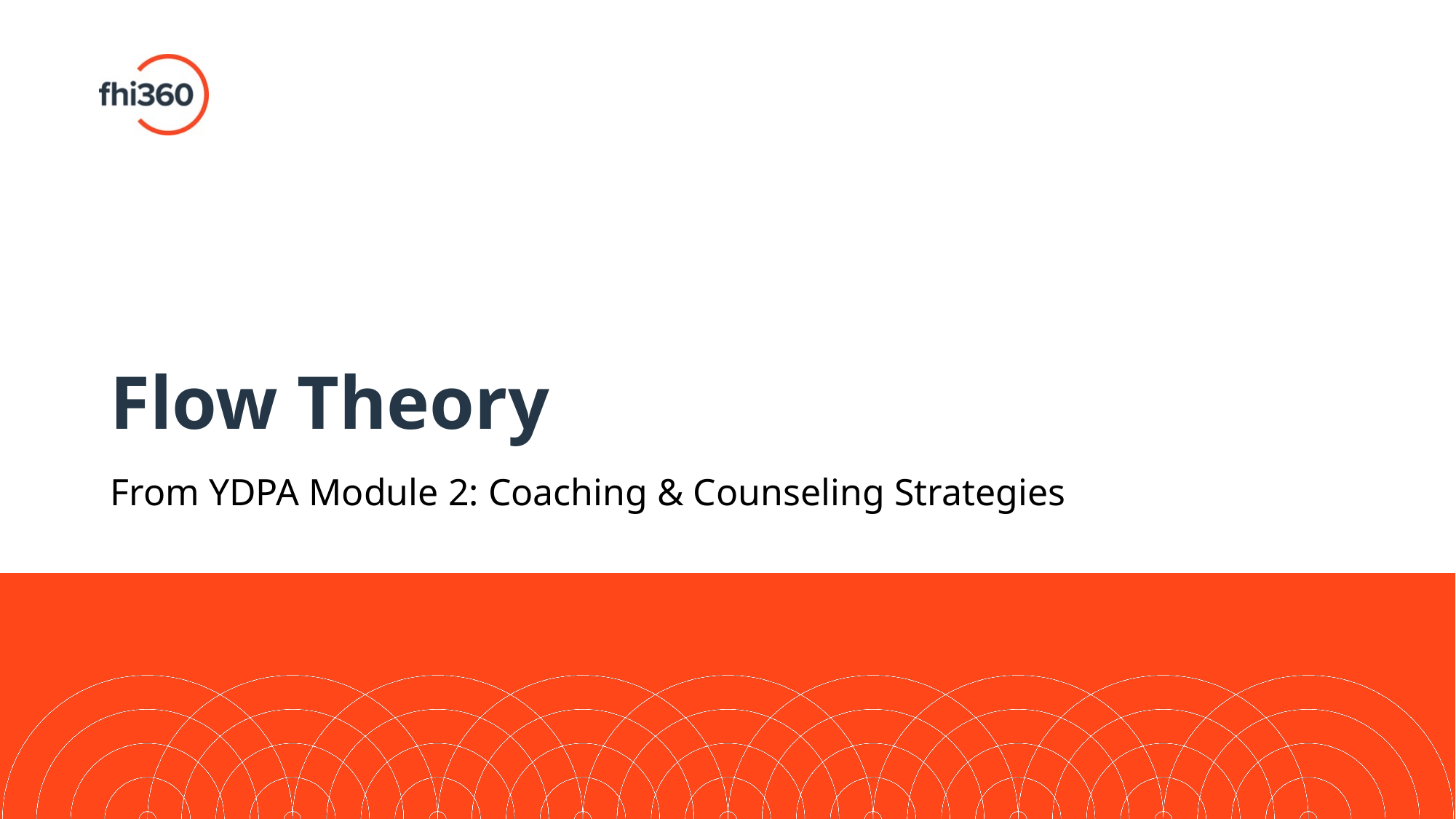

# Flow Theory
From YDPA Module 2: Coaching & Counseling Strategies